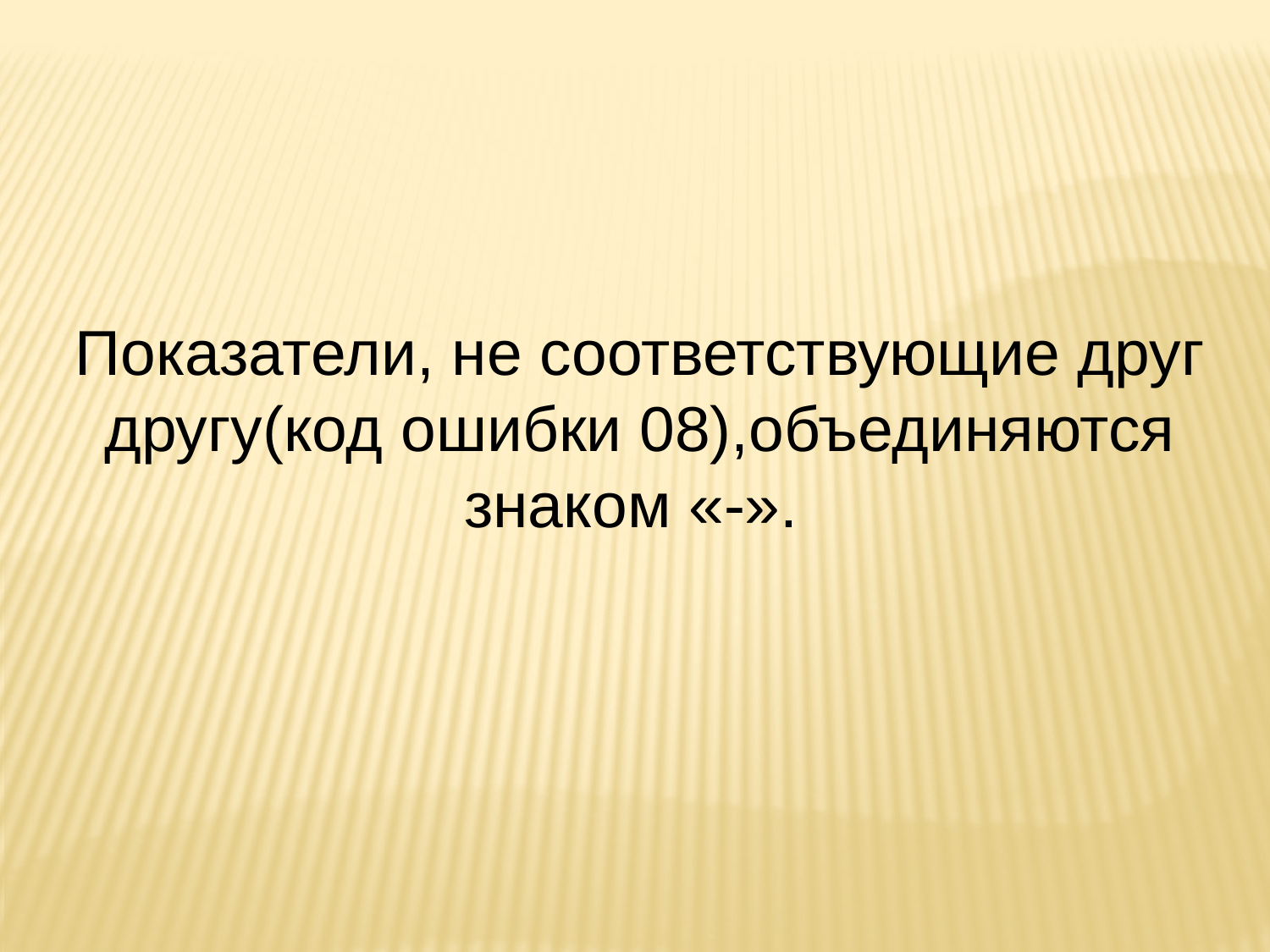

Показатели, не соответствующие друг другу(код ошибки 08),объединяются знаком «-».